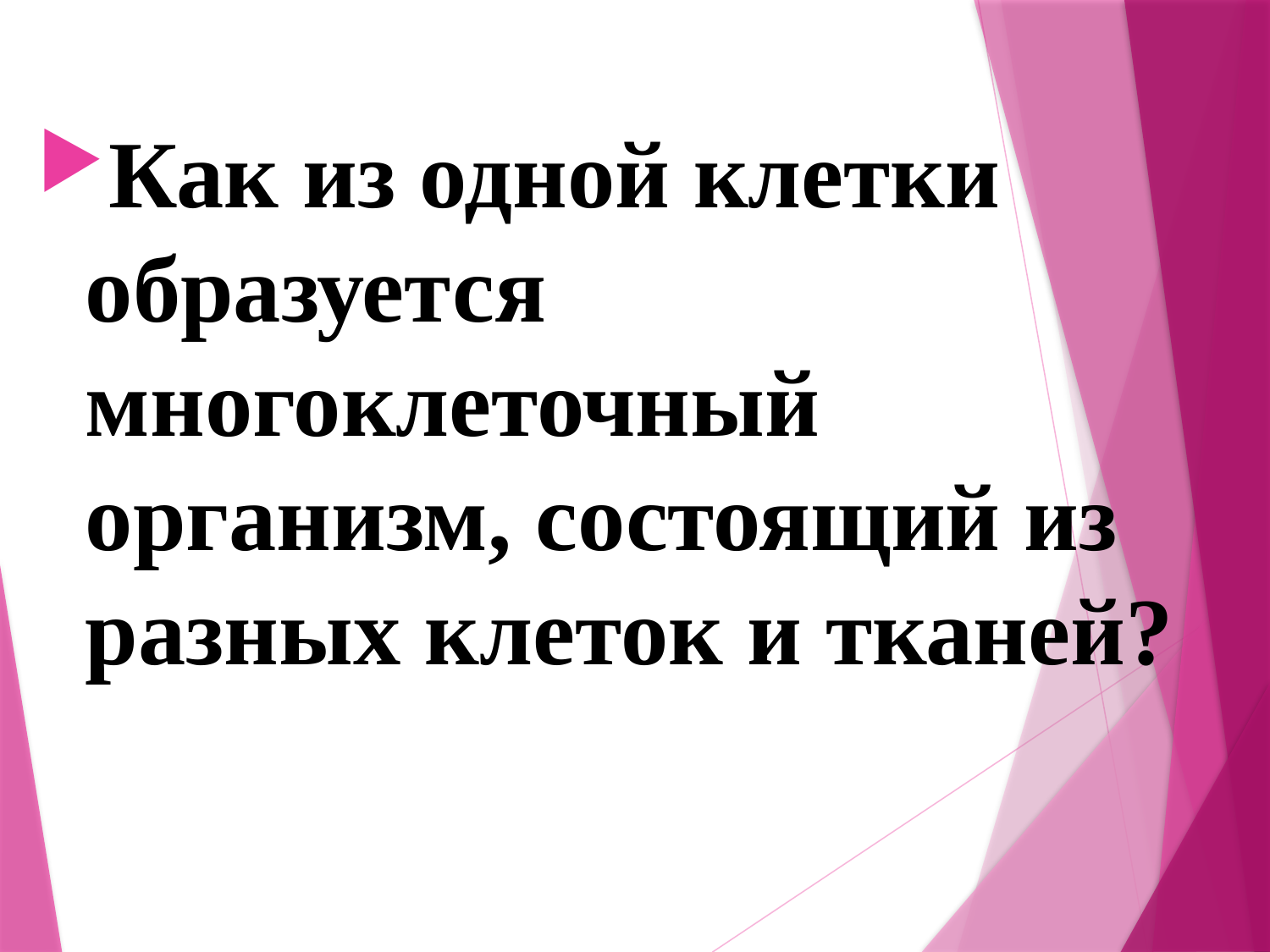

#
Как из одной клетки образуется многоклеточный организм, состоящий из разных клеток и тканей?